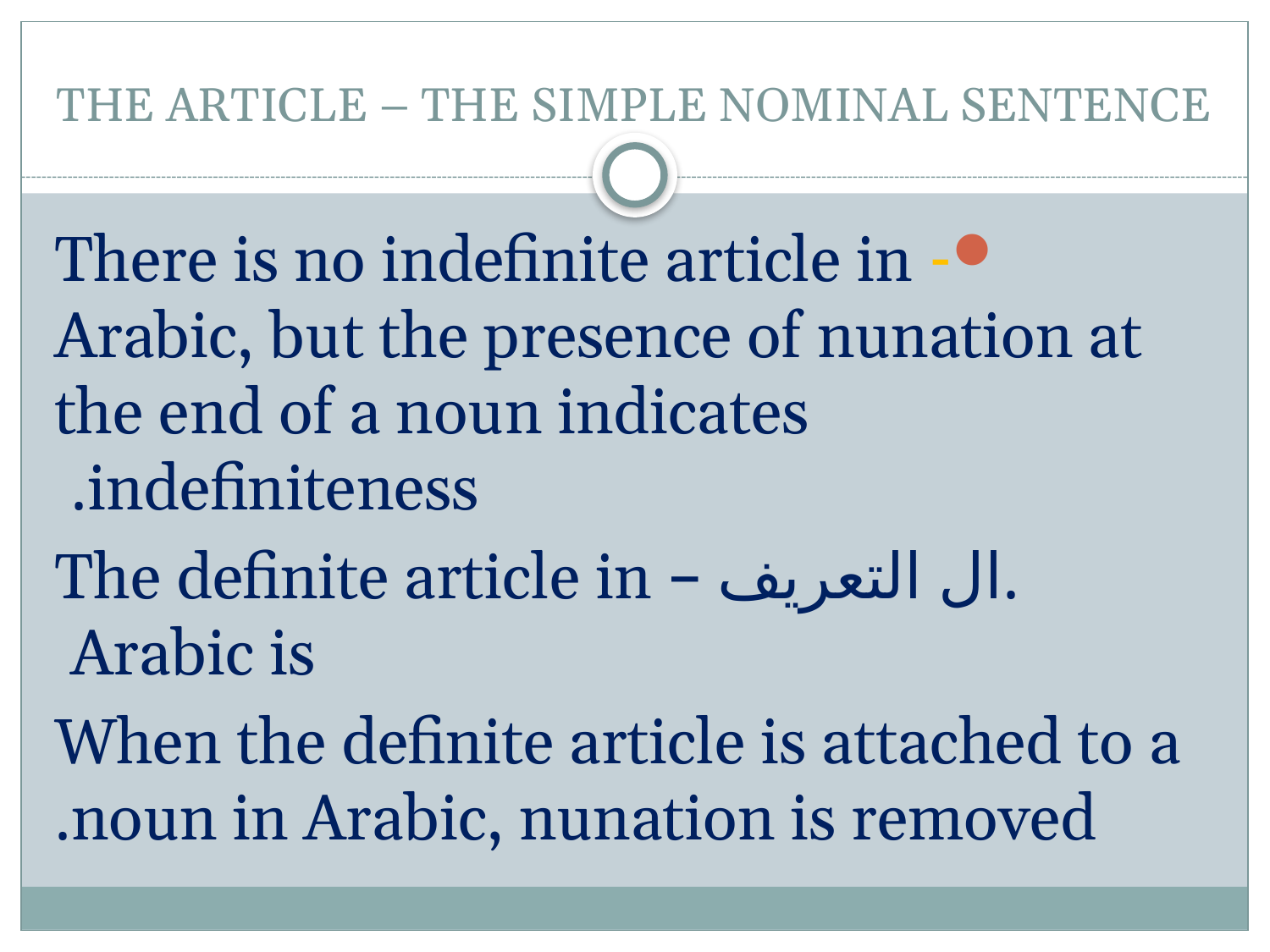

# THE ARTICLE – THE SIMPLE NOMINAL SENTENCE
- There is no indefinite article in Arabic, but the presence of nunation at the end of a noun indicates indefiniteness.
.ال التعريف – The definite article in Arabic is
When the definite article is attached to a noun in Arabic, nunation is removed.